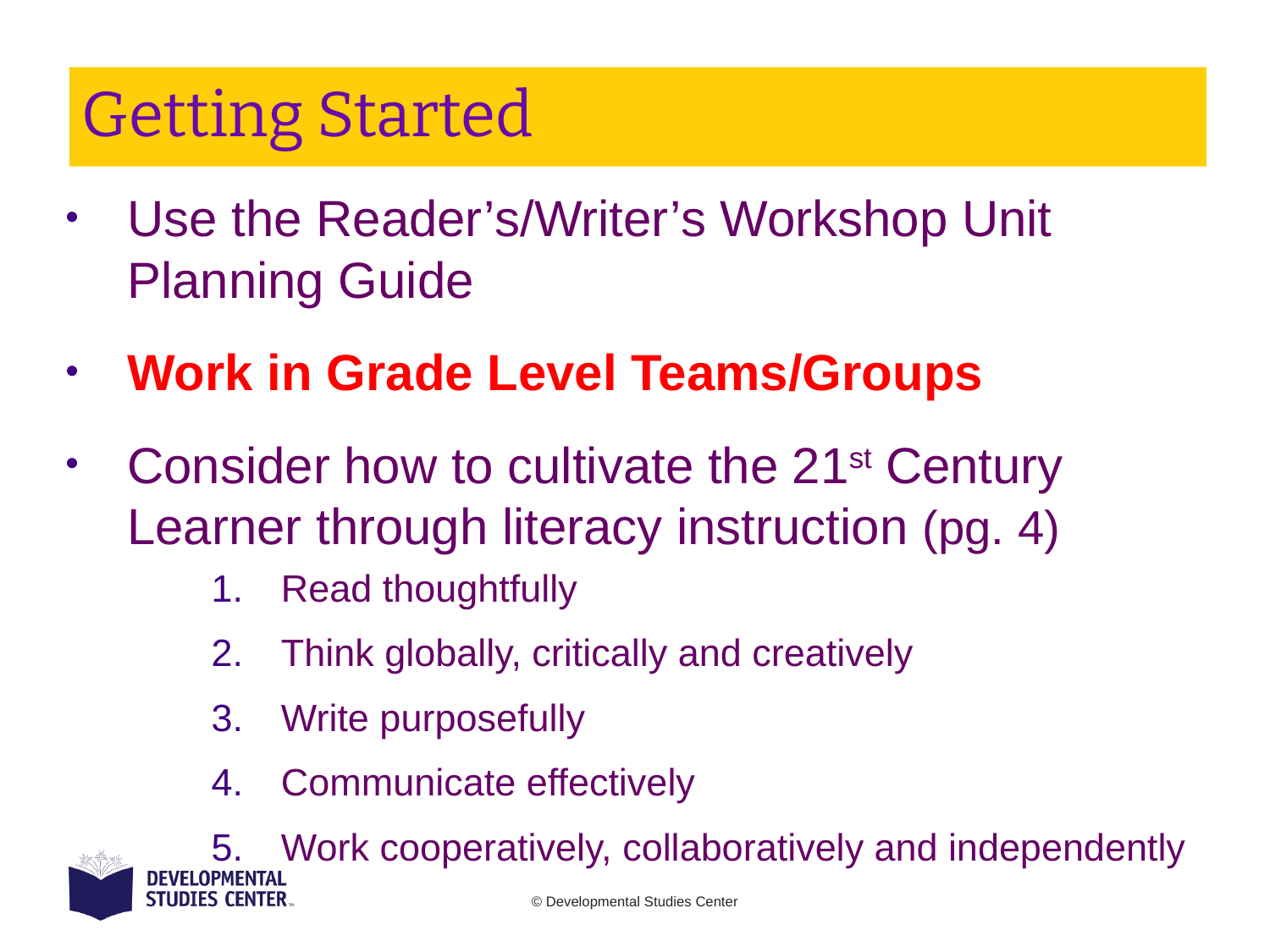

# Getting Started
Use the Reader’s/Writer’s Workshop Unit Planning Guide
Work in Grade Level Teams/Groups
Consider how to cultivate the 21st Century Learner through literacy instruction (pg. 4)
Read thoughtfully
Think globally, critically and creatively
Write purposefully
Communicate effectively
Work cooperatively, collaboratively and independently